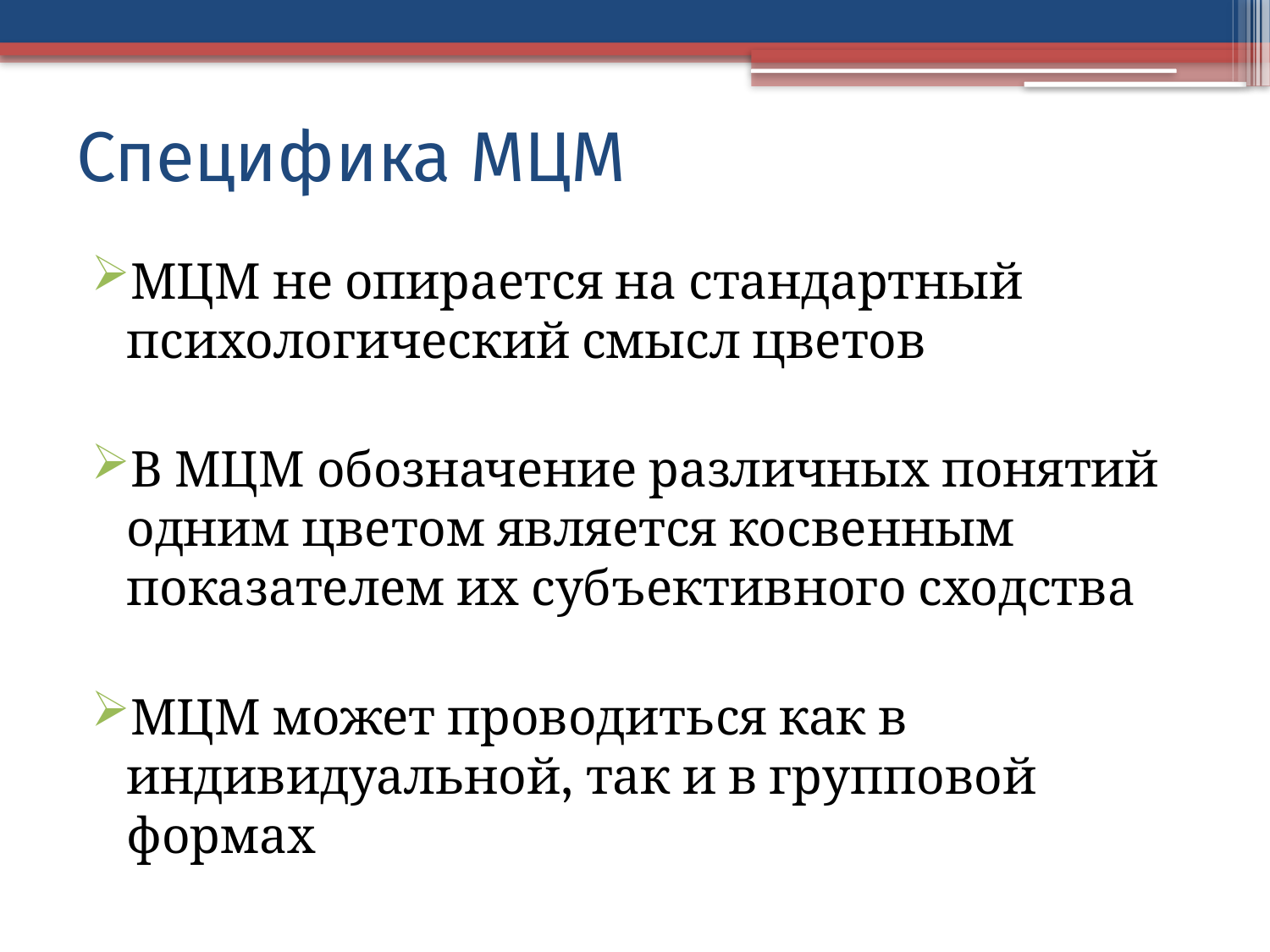

# Специфика МЦМ
МЦМ не опирается на стандартный психологический смысл цветов

В МЦМ обозначение различных понятий одним цветом является косвенным показателем их субъективного сходства

МЦМ может проводиться как в индивидуальной, так и в групповой формах